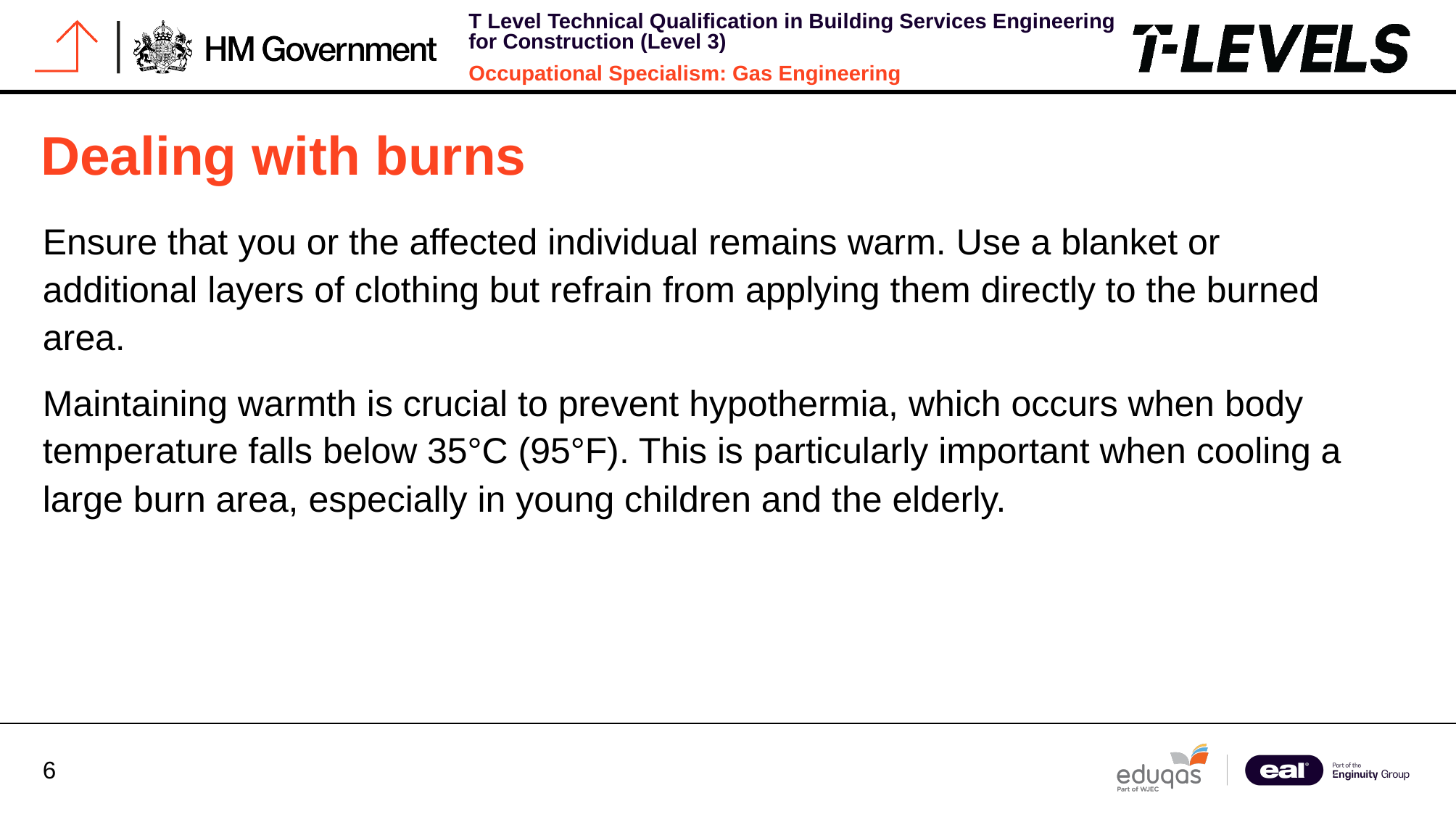

Dealing with burns
Ensure that you or the affected individual remains warm. Use a blanket or additional layers of clothing but refrain from applying them directly to the burned area.
Maintaining warmth is crucial to prevent hypothermia, which occurs when body temperature falls below 35°C (95°F). This is particularly important when cooling a large burn area, especially in young children and the elderly.